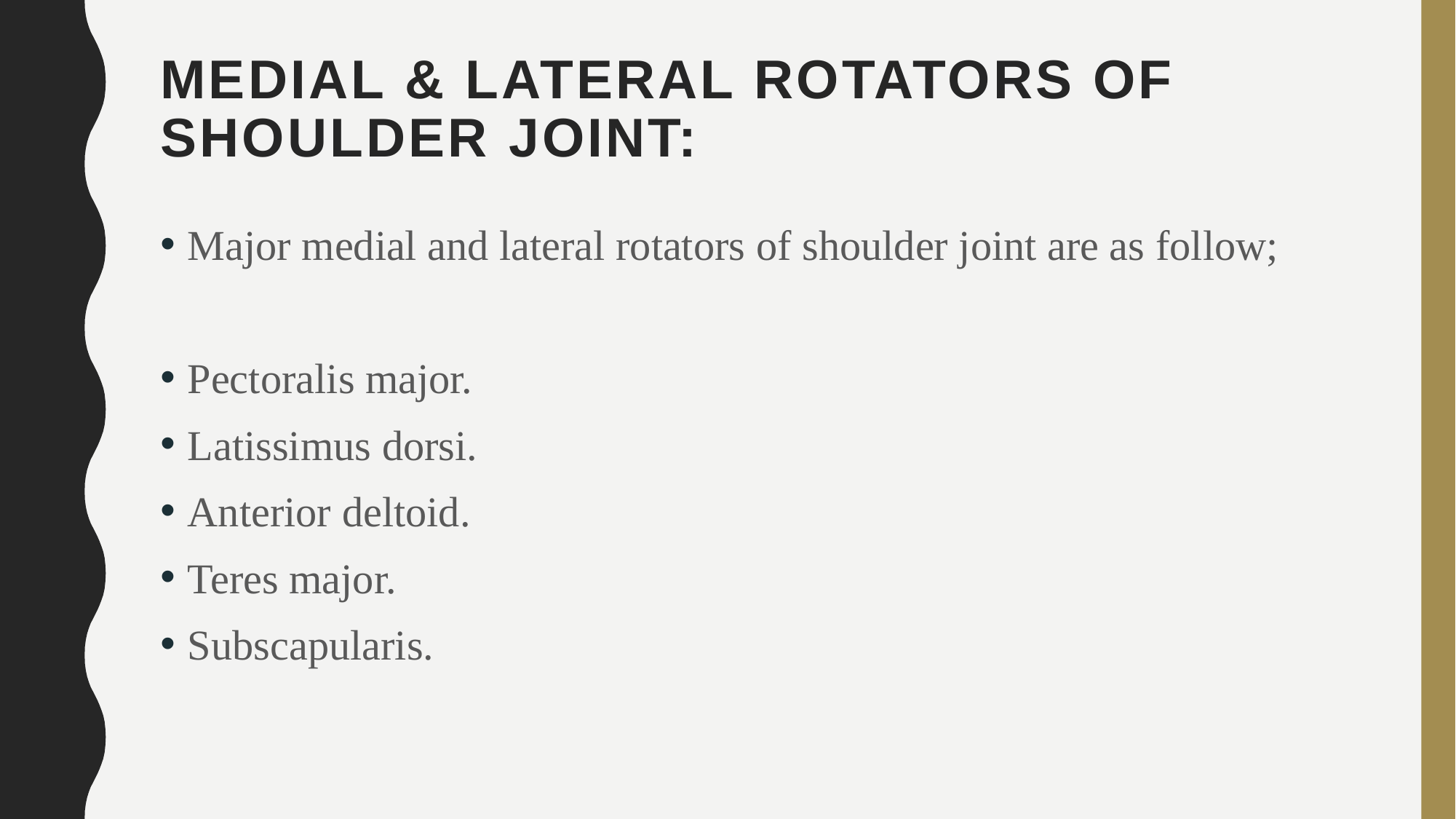

# MEDIAL & LATERAL ROTATORS OF SHOULDER JOINT:
Major medial and lateral rotators of shoulder joint are as follow;

Pectoralis major.
Latissimus dorsi.
Anterior deltoid.
Teres major.
Subscapularis.